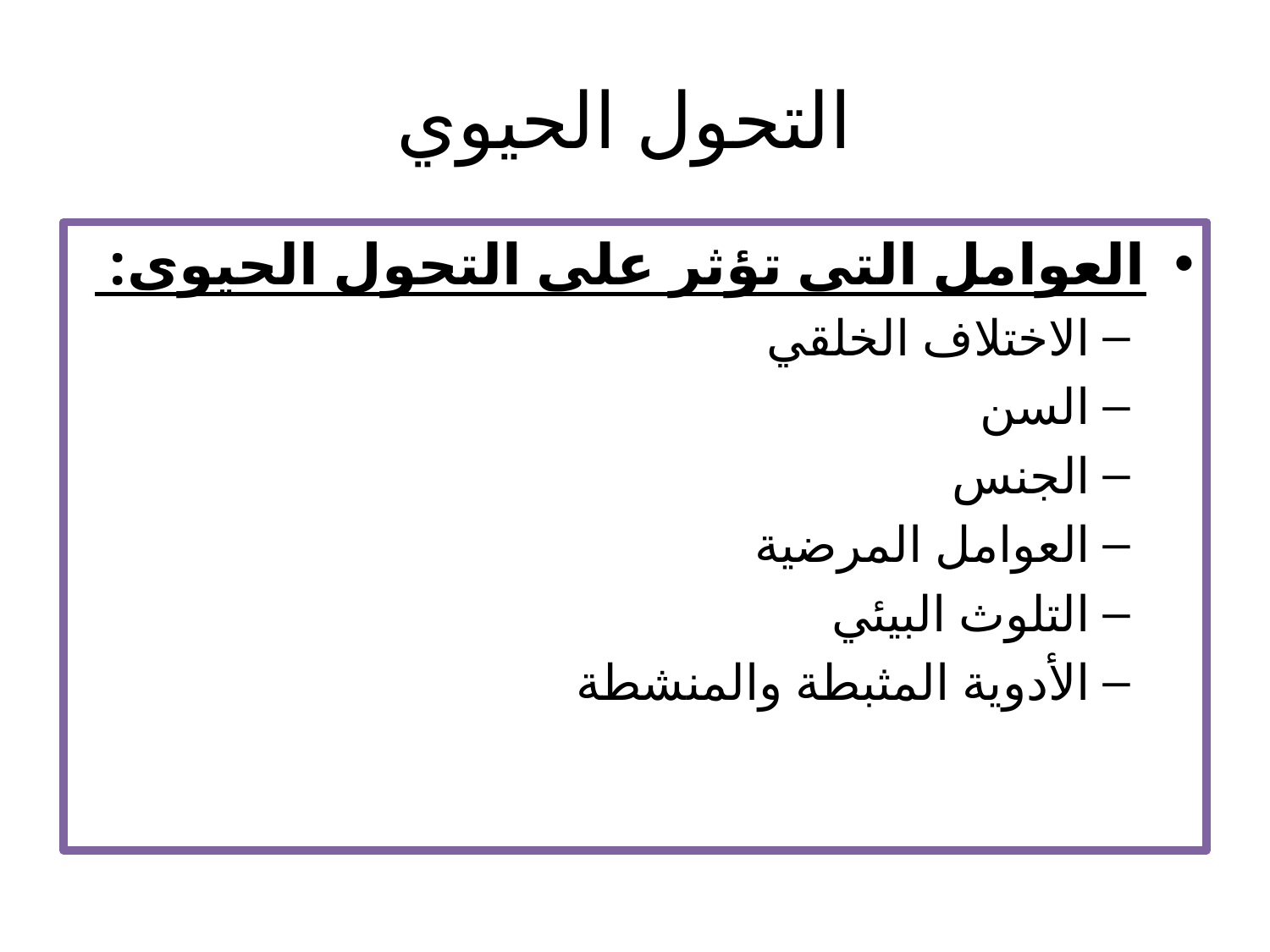

# التحول الحيوي
العوامل التى تؤثر على التحول الحيوى:
الاختلاف الخلقي
السن
الجنس
العوامل المرضية
التلوث البيئي
الأدوية المثبطة والمنشطة